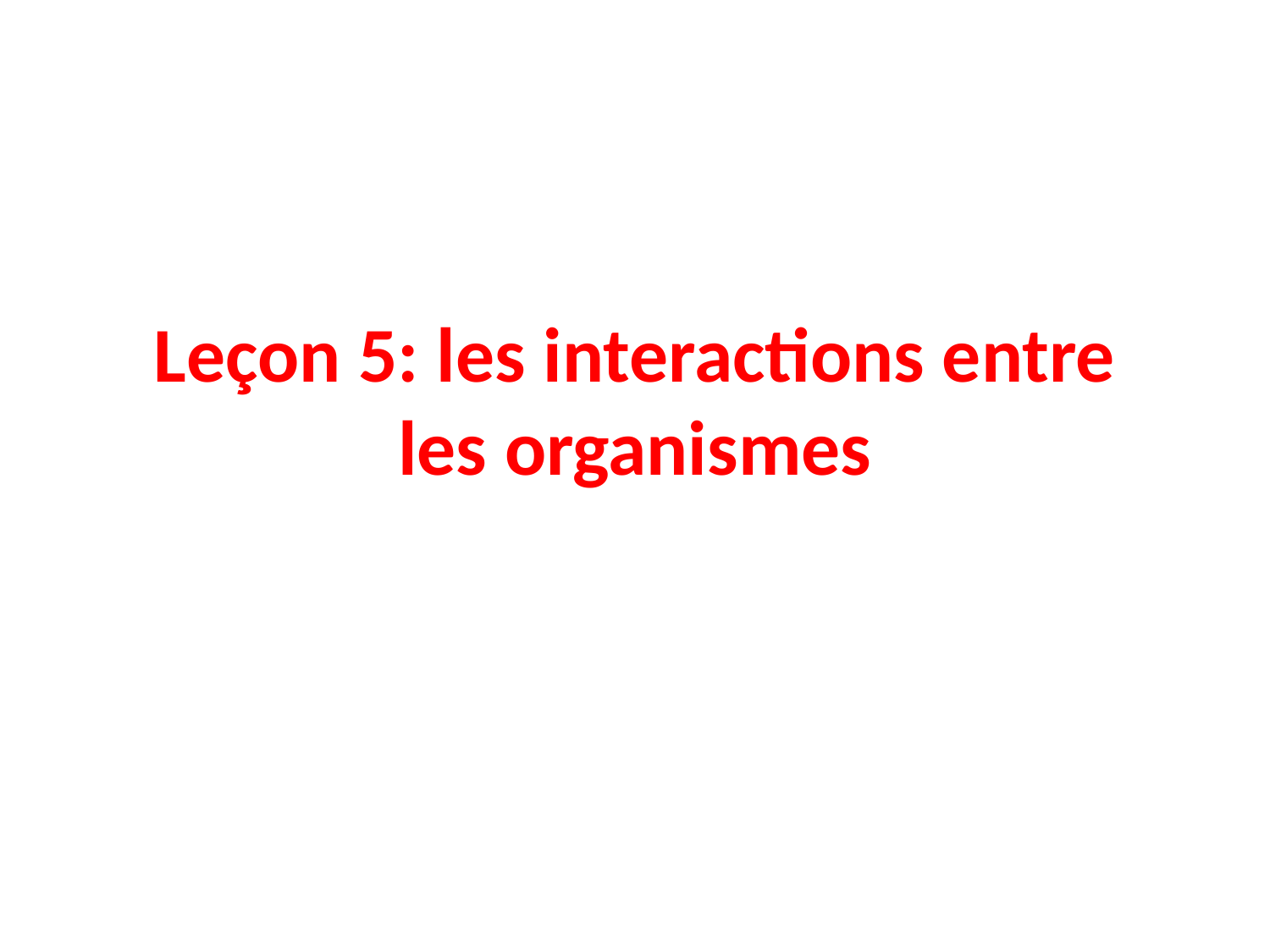

# Leçon 5: les interactions entre les organismes